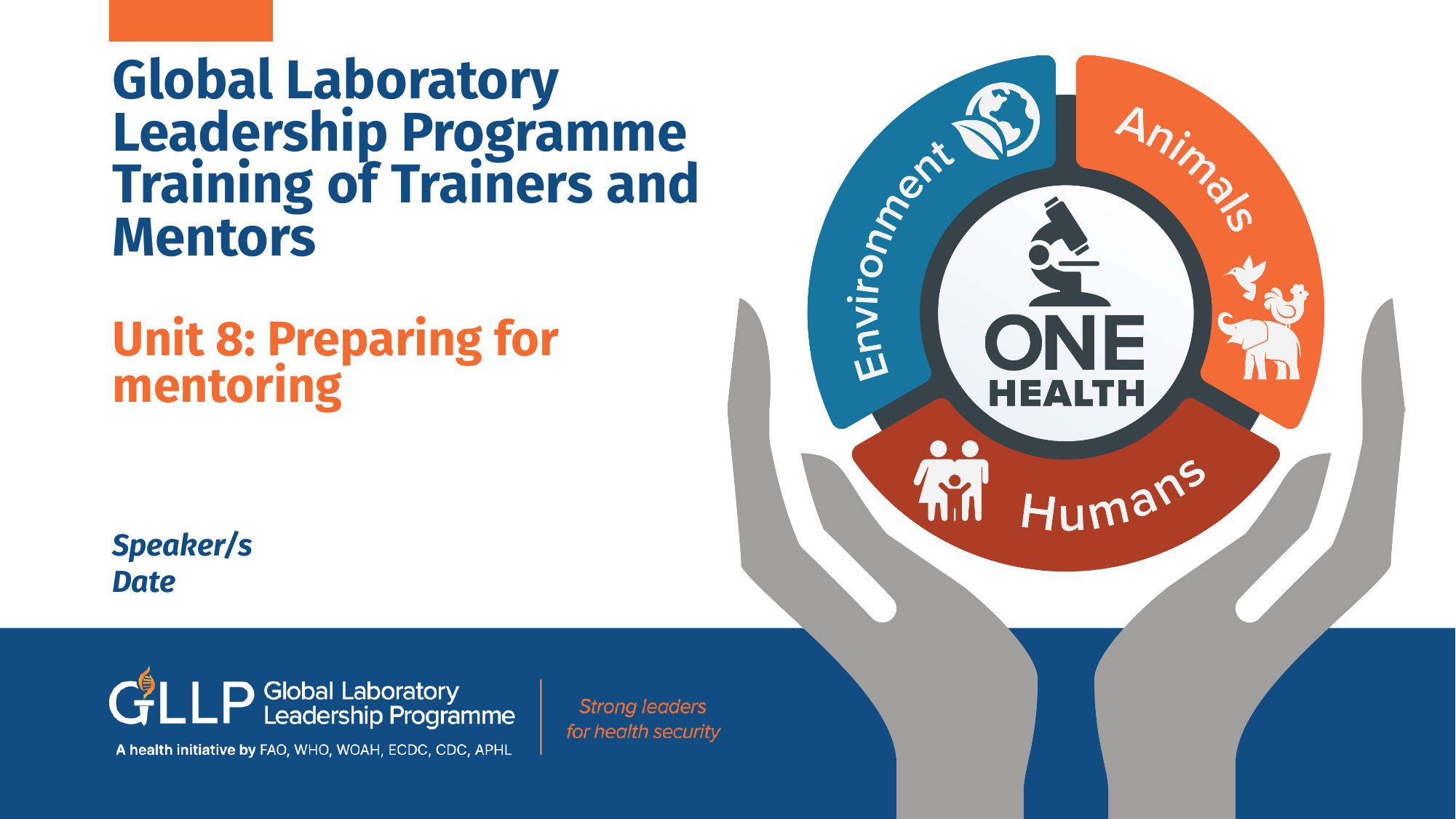

# Global Laboratory  Leadership Programme  Training of Trainers and Mentors Unit 8: Preparing for mentoring
Speaker/s
Date
1